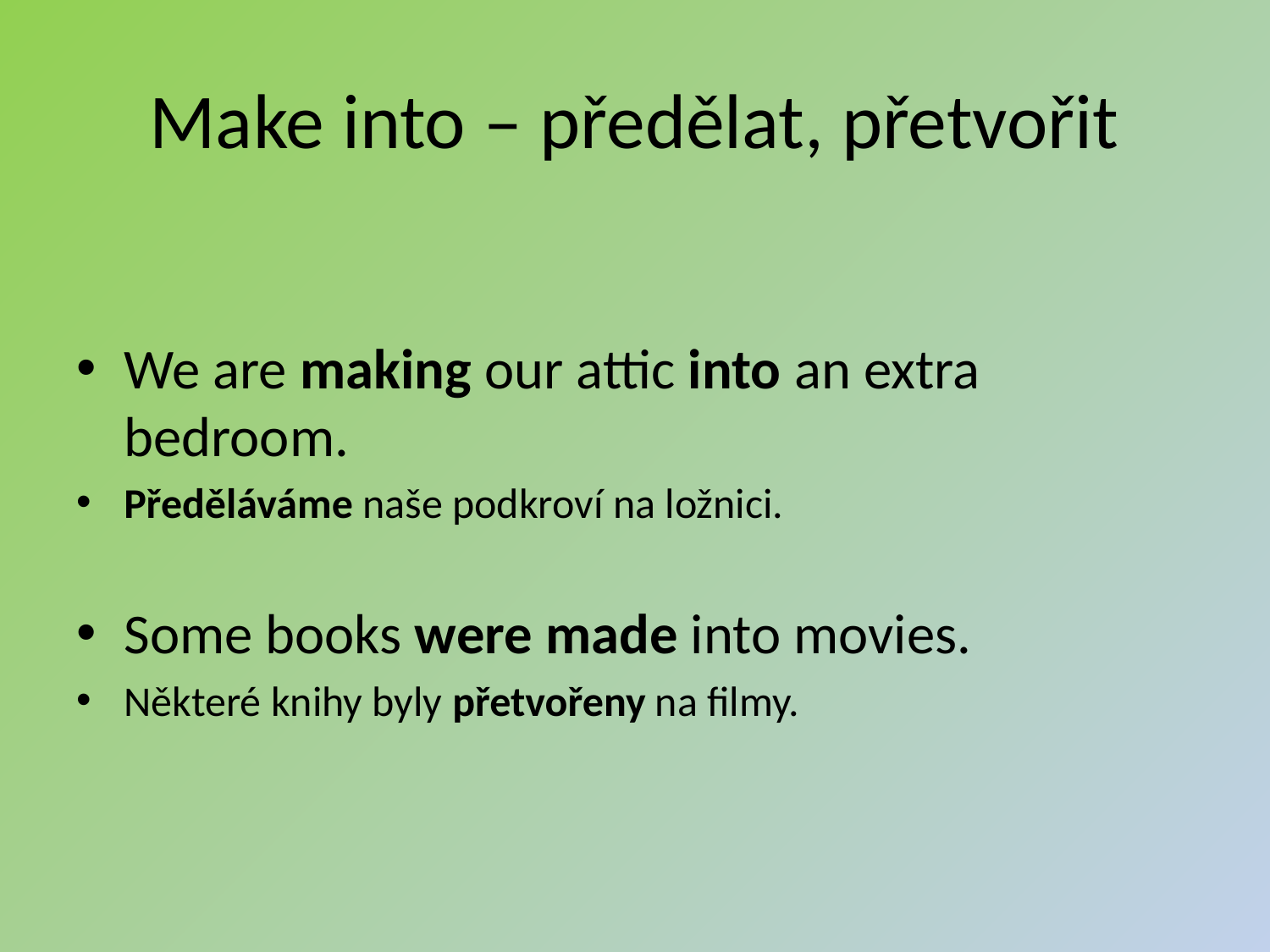

# Make into – předělat, přetvořit
We are making our attic into an extra bedroom.
Předěláváme naše podkroví na ložnici.

Some books were made into movies.
Některé knihy byly přetvořeny na filmy.